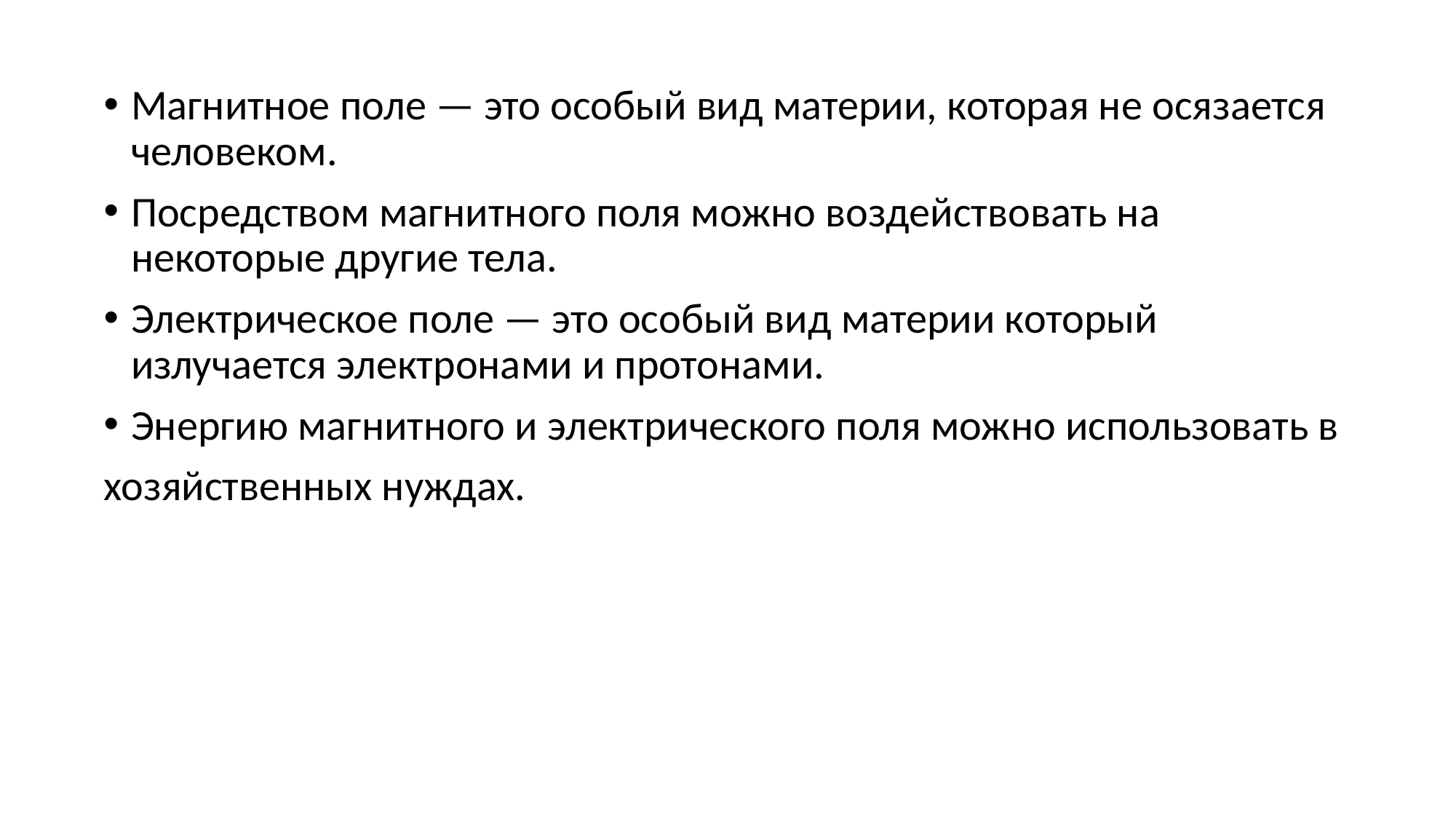

Магнитное поле — это особый вид материи, которая не осязается человеком.
Посредством магнитного поля можно воздействовать на некоторые другие тела.
Электрическое поле — это особый вид материи который излучается электронами и протонами.
Энергию магнитного и электрического поля можно использовать в
хозяйственных нуждах.